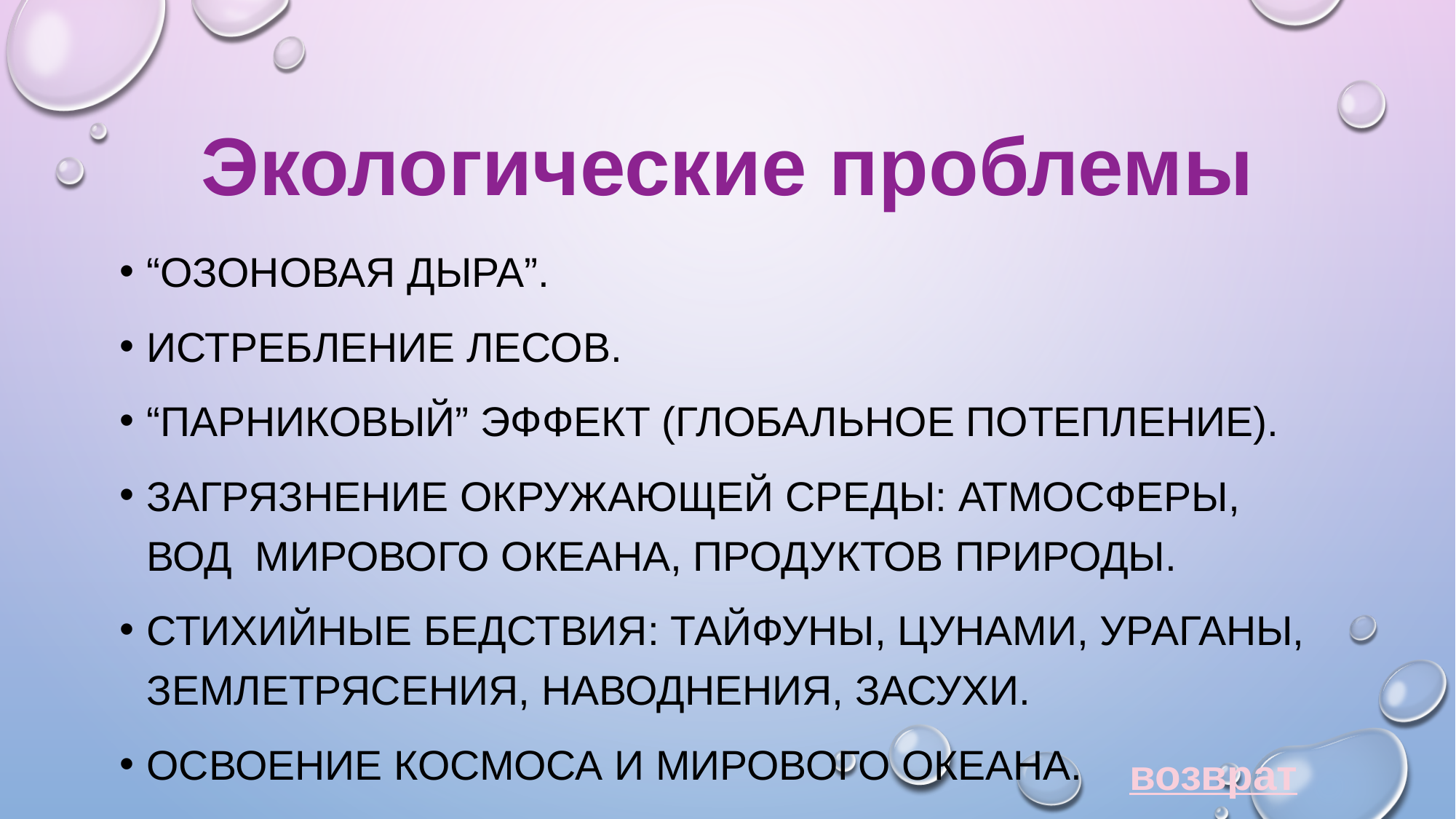

# Экологические проблемы
“Озоновая дыра”.
Истребление лесов.
“Парниковый” эффект (глобальное потепление).
Загрязнение окружающей среды: атмосферы, вод  ​мирового океана, продуктов природы.
Стихийные бедствия: тайфуны, цунами, ураганы,  ​землетрясения, наводнения, засухи.
Освоение космоса и мирового океана.

возврат